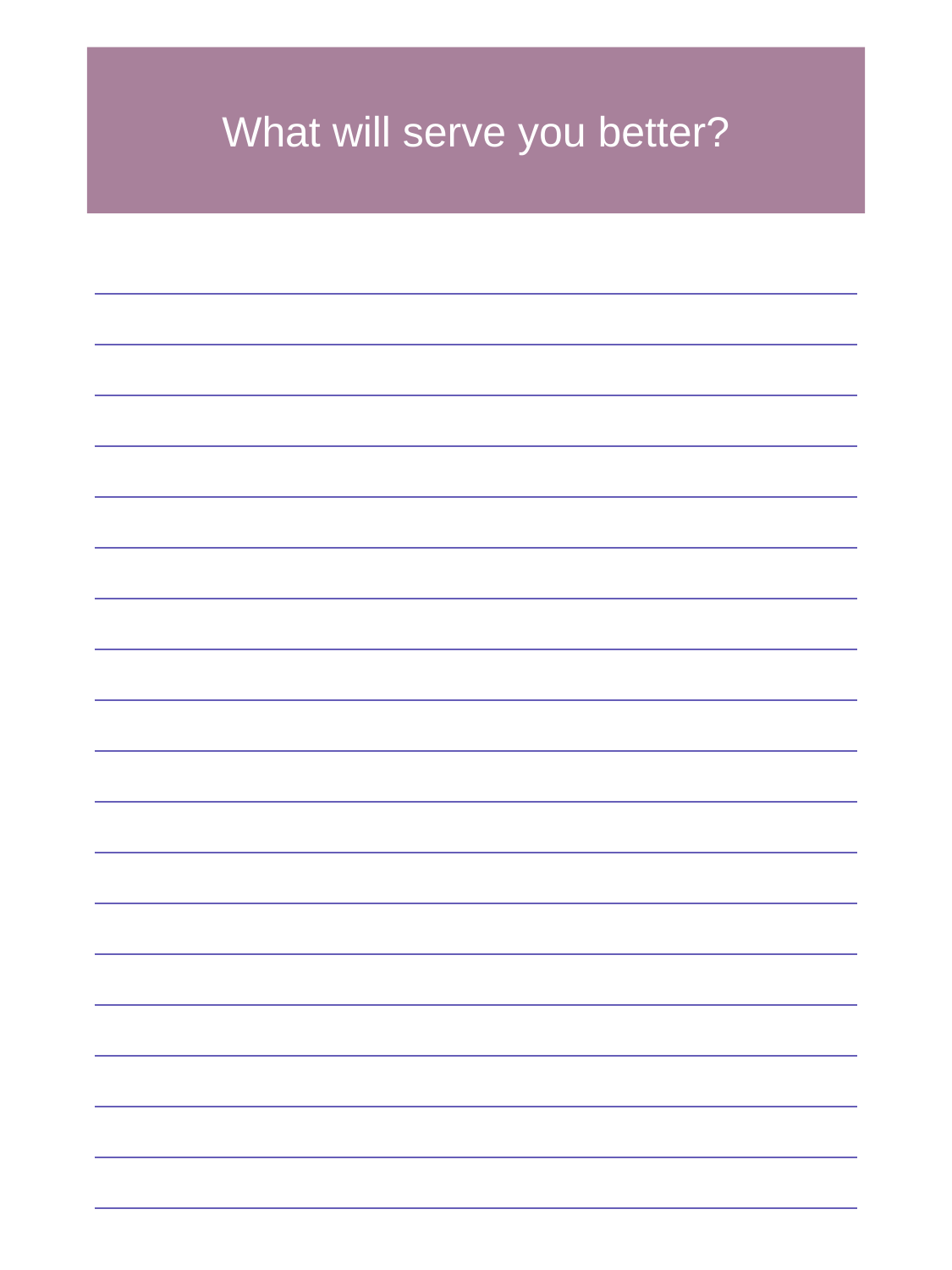

What will serve you better?
|  |
| --- |
|  |
|  |
|  |
|  |
|  |
|  |
|  |
|  |
|  |
|  |
|  |
|  |
|  |
|  |
|  |
|  |
|  |